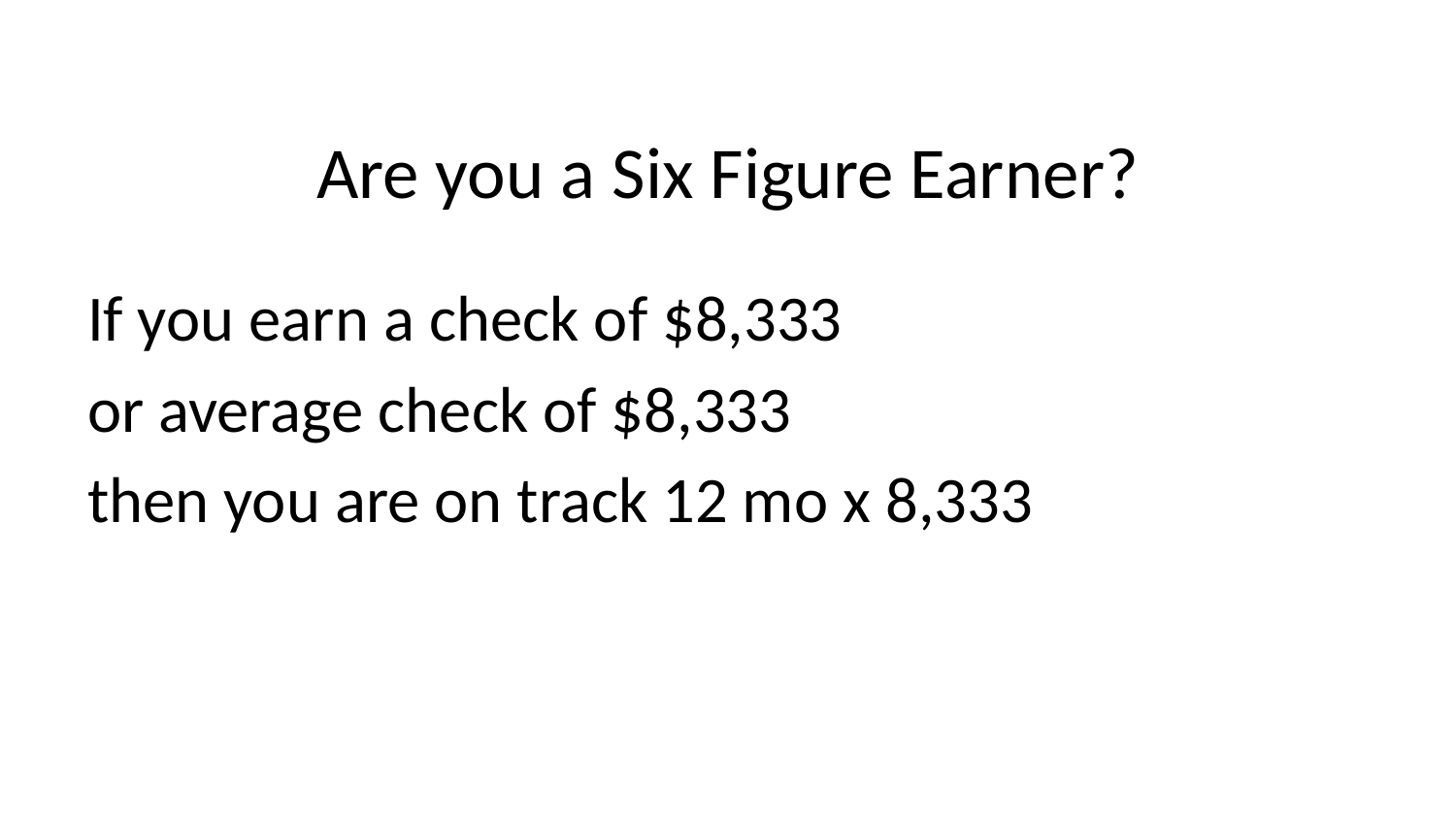

# Are you a Six Figure Earner?
If you earn a check of $8,333
or average check of $8,333
then you are on track 12 mo x 8,333